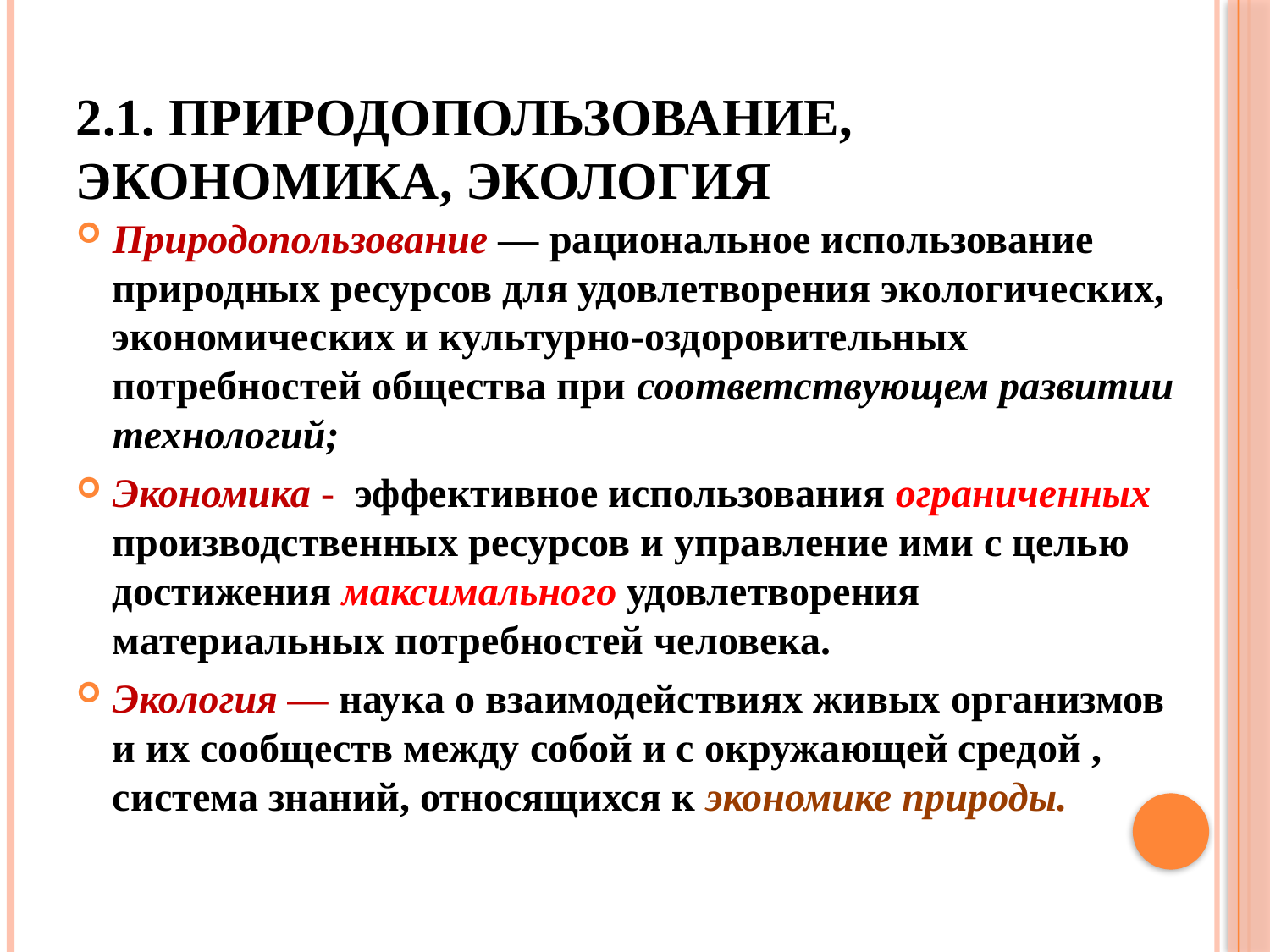

# 2.1. Природопользование, экономика, экология
Природопользование — рациональное использование природных ресурсов для удовлетворения экологических, экономических и культурно-оздоровительных  потребностей общества при соответствующем развитии технологий;
Экономика -  эффективное использования ограниченных производственных ресурсов и управление ими с целью достижения максимального удовлетворения материальных потребностей человека.
Экология — наука о взаимодействиях живых организмов и их сообществ между собой и с окружающей средой , система знаний, относящихся к экономике природы.